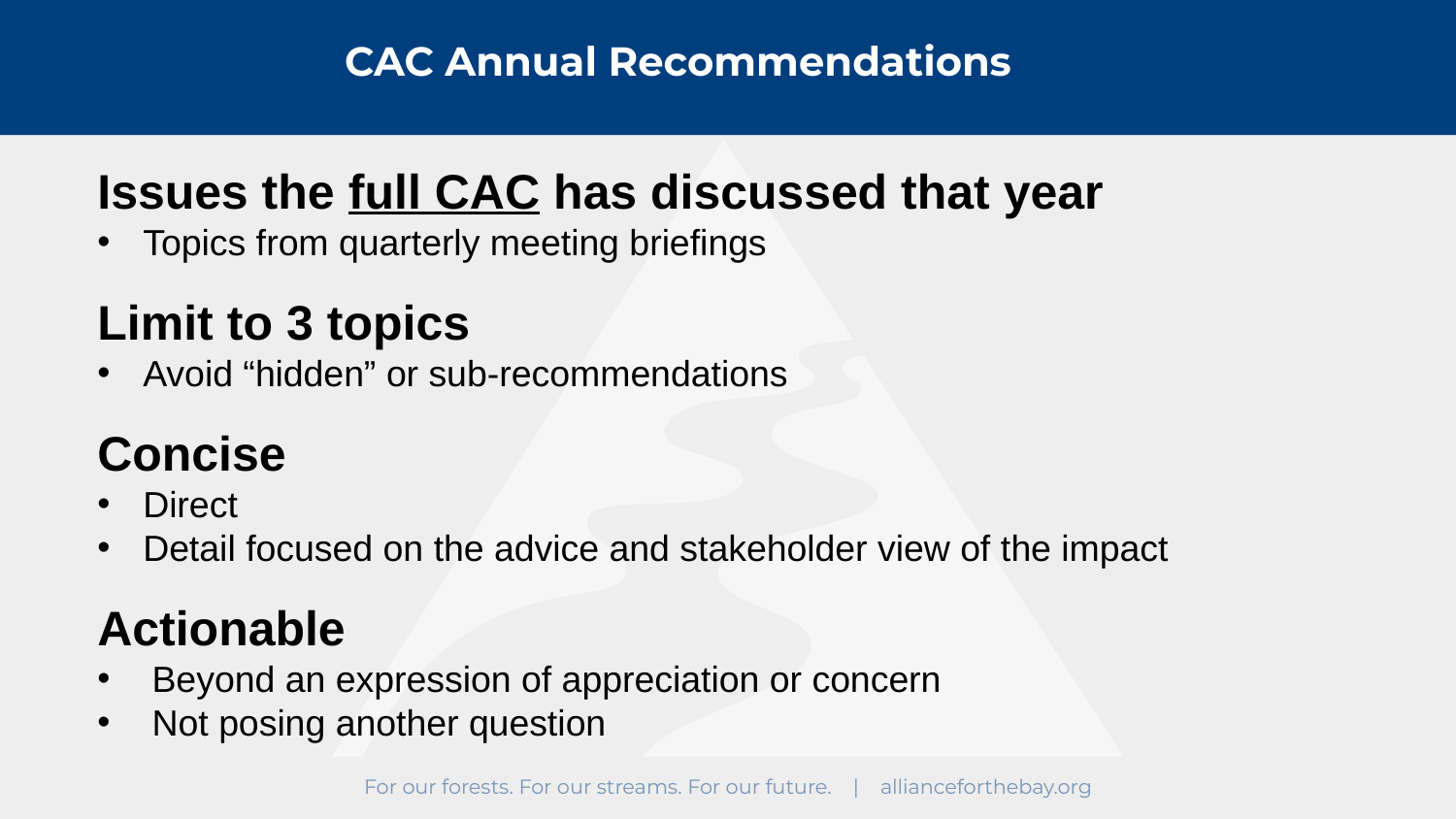

CAC Annual Recommendations
Issues the full CAC has discussed that year
Topics from quarterly meeting briefings

Limit to 3 topics
Avoid “hidden” or sub-recommendations

Concise
Direct
Detail focused on the advice and stakeholder view of the impact

Actionable
Beyond an expression of appreciation or concern
Not posing another question